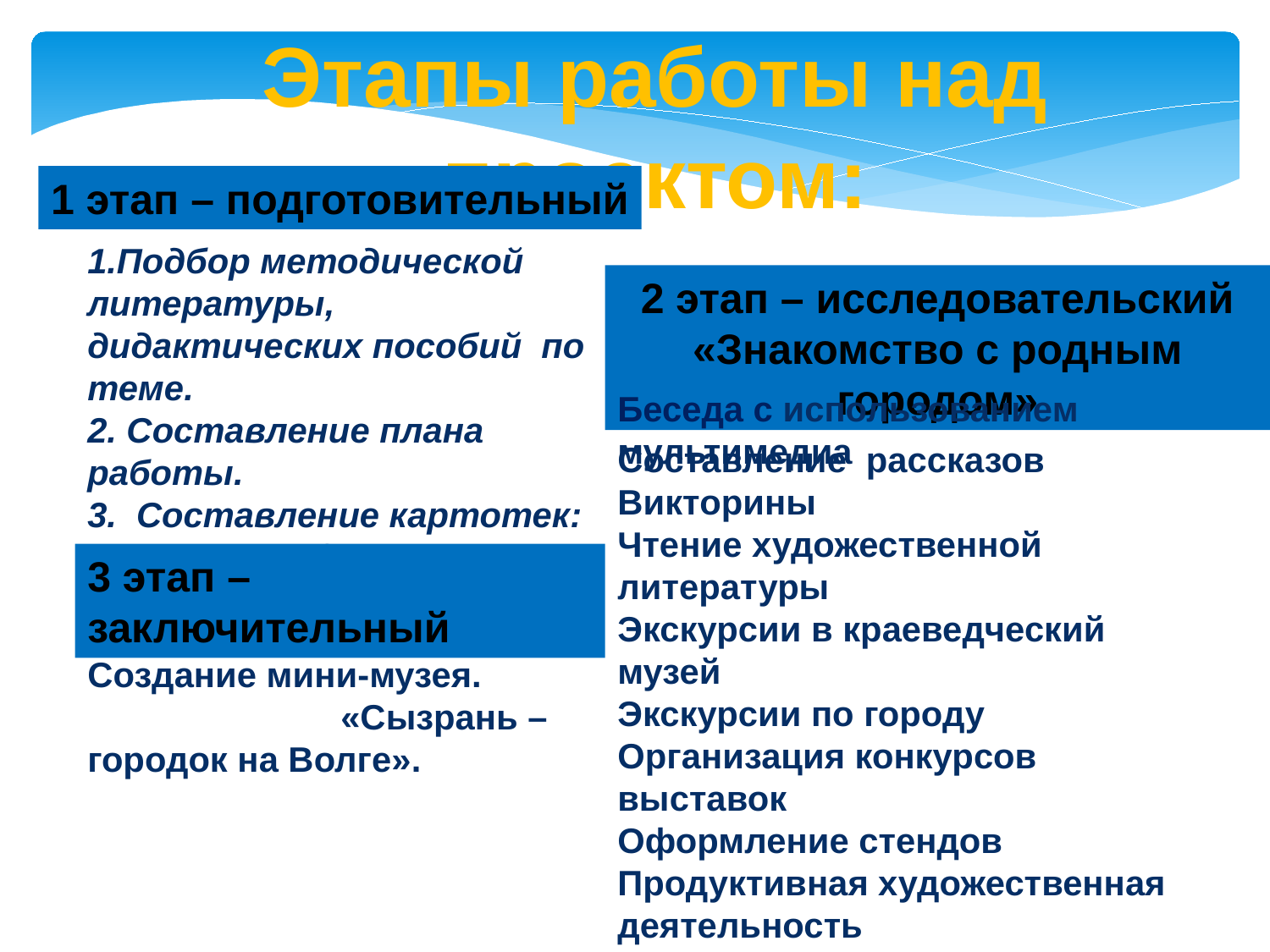

Этапы работы над проектом:
1 этап – подготовительный
1.Подбор методической литературы, дидактических пособий  по теме.
2. Составление плана работы.
3.  Составление картотек: стихов, загадок, пословиц,  народных игр
2 этап – исследовательский «Знакомство с родным городом»
Беседа с использованием мультимедиа
Составление  рассказов
Викторины
Чтение художественной литературы
Экскурсии в краеведческий музей
Экскурсии по городу
Организация конкурсов выставок
Оформление стендов
Продуктивная художественная деятельность
3 этап –заключительный
Создание мини-музея.                                      «Сызрань – городок на Волге».